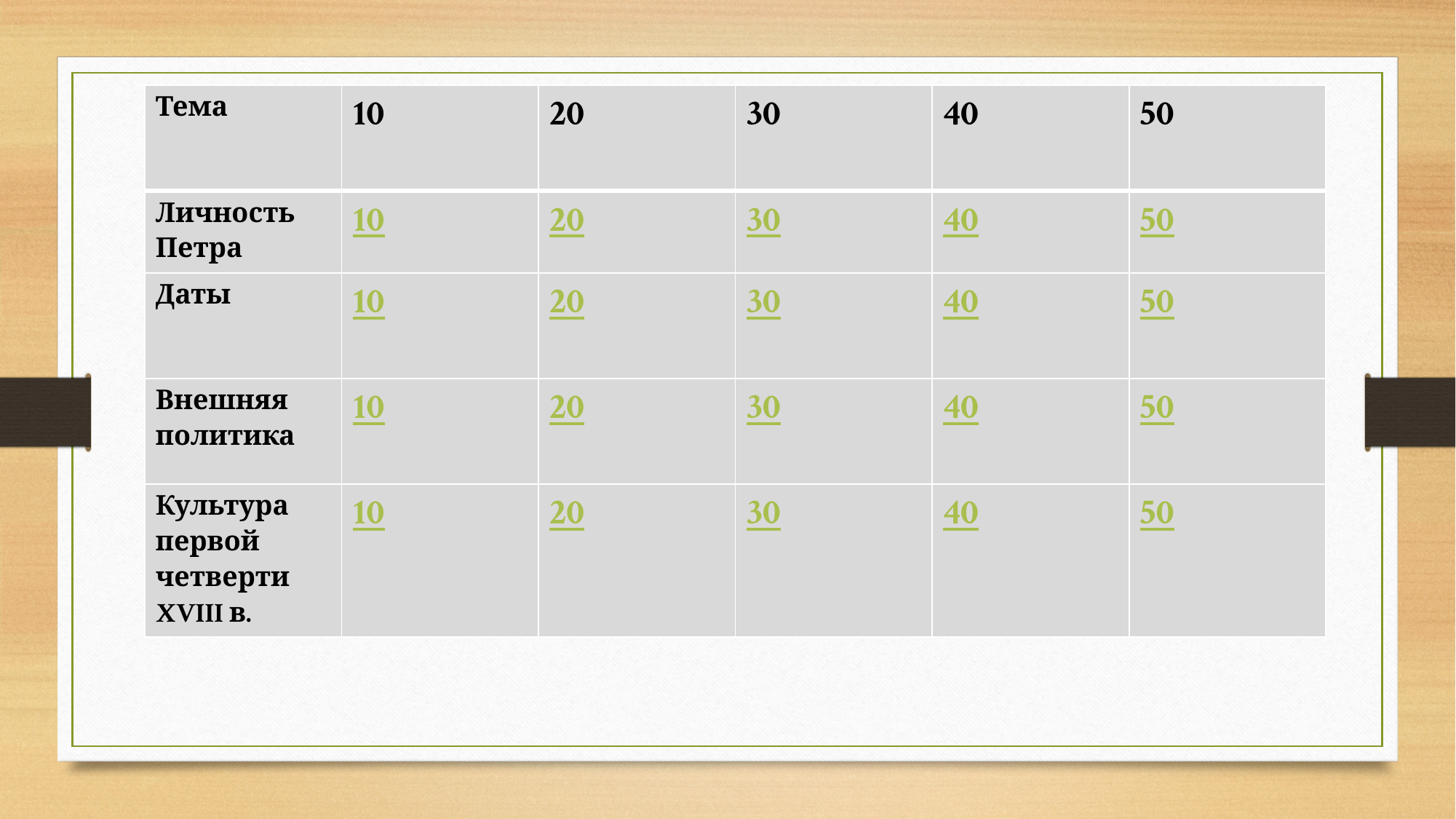

| Тема | 10 | 20 | 30 | 40 | 50 |
| --- | --- | --- | --- | --- | --- |
| Личность Петра | 10 | 20 | 30 | 40 | 50 |
| Даты | 10 | 20 | 30 | 40 | 50 |
| Внешняя политика | 10 | 20 | 30 | 40 | 50 |
| Культура первой четверти XVIII в. | 10 | 20 | 30 | 40 | 50 |
#